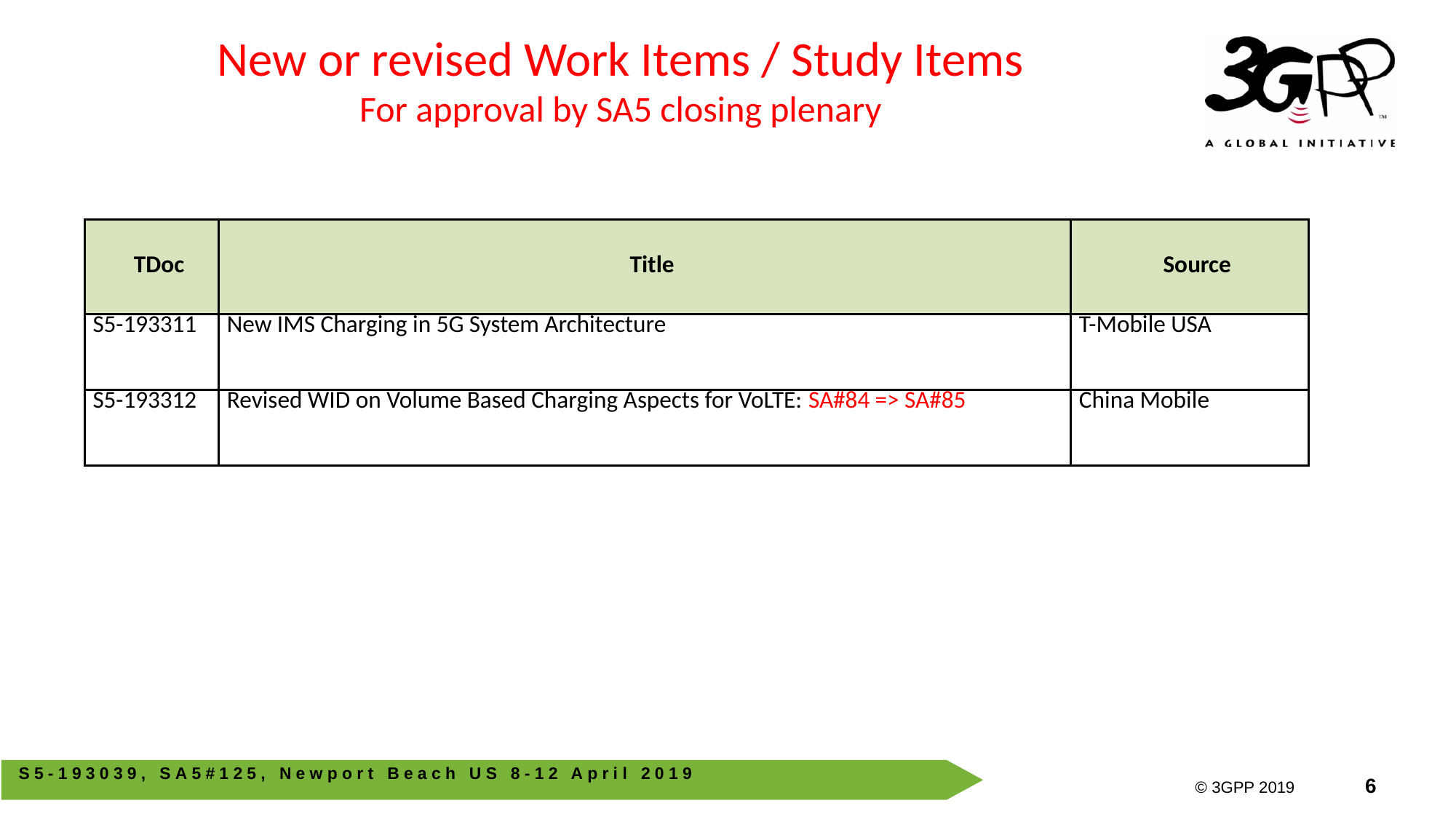

New or revised Work Items / Study Items
For approval by SA5 closing plenary
| TDoc | Title | Source |
| --- | --- | --- |
| S5-193311 | New IMS Charging in 5G System Architecture | T-Mobile USA |
| S5-193312 | Revised WID on Volume Based Charging Aspects for VoLTE: SA#84 => SA#85 | China Mobile |